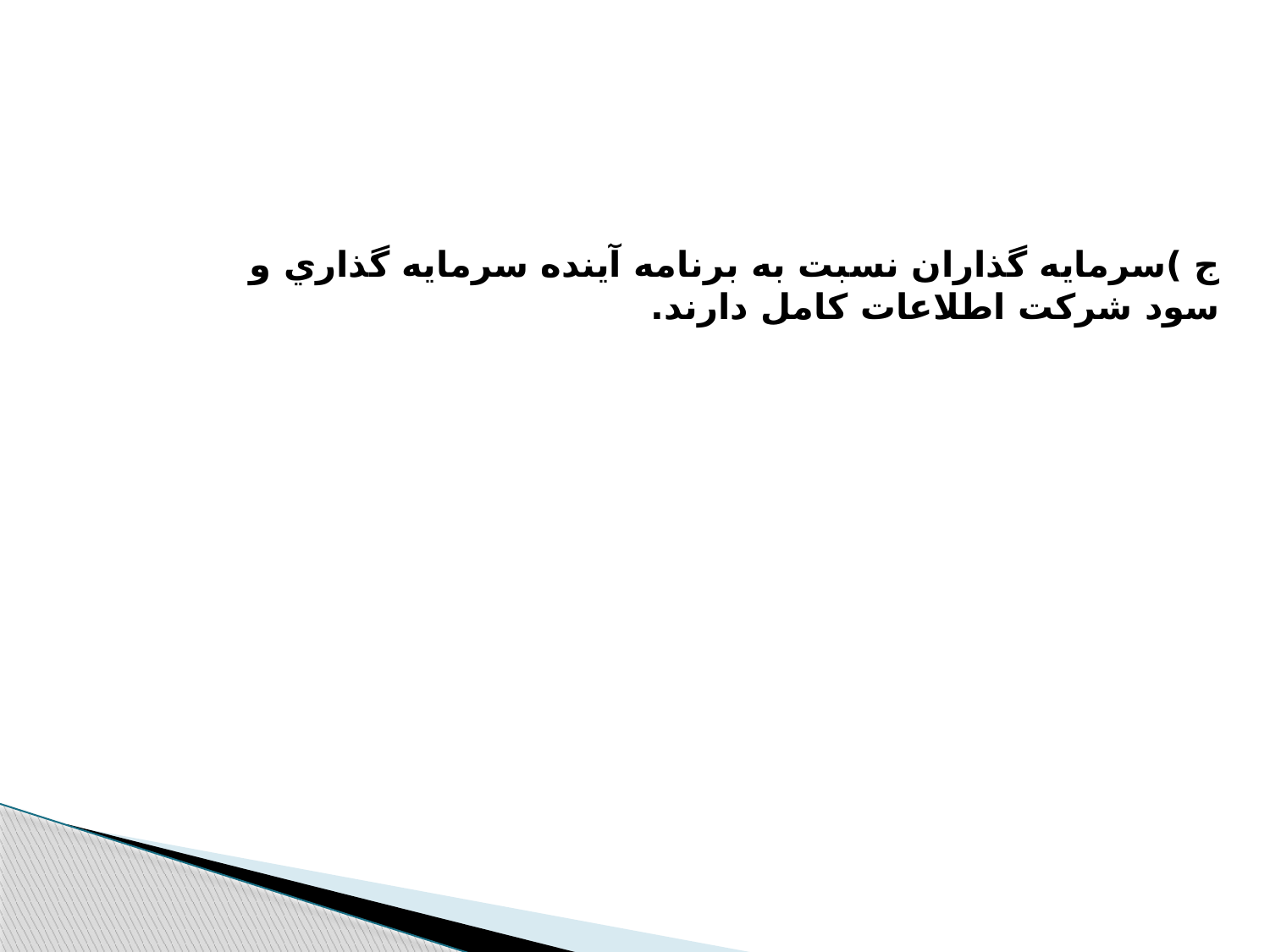

ج )سرمايه گذاران نسبت به برنامه آينده سرمايه گذاري و سود شركت اطلاعات كامل دارند.